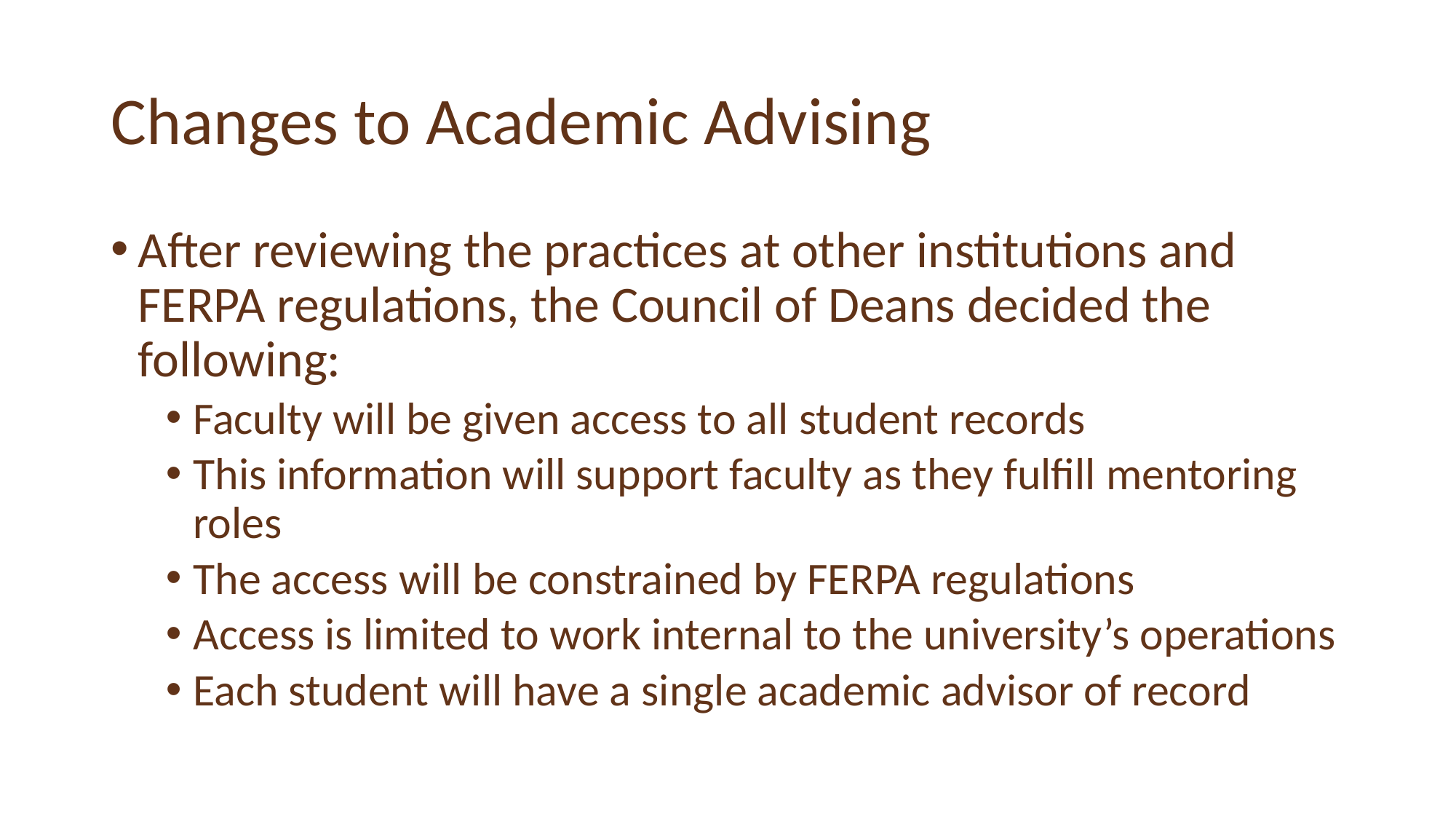

# Changes to Academic Advising
After reviewing the practices at other institutions and FERPA regulations, the Council of Deans decided the following:
Faculty will be given access to all student records
This information will support faculty as they fulfill mentoring roles
The access will be constrained by FERPA regulations
Access is limited to work internal to the university’s operations
Each student will have a single academic advisor of record